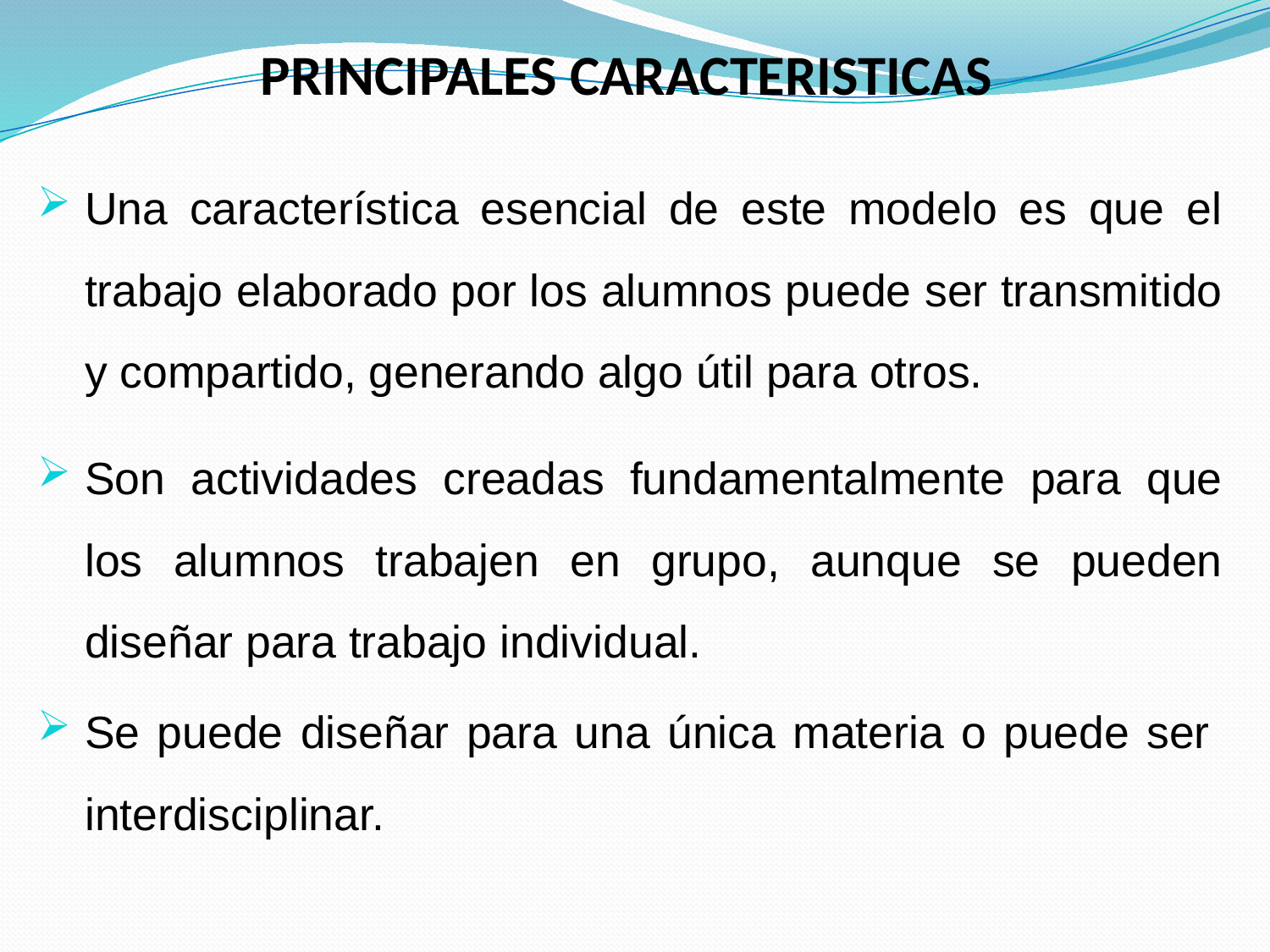

# PRINCIPALES CARACTERISTICAS
Una característica esencial de este modelo es que el trabajo elaborado por los alumnos puede ser transmitido y compartido, generando algo útil para otros.
Son actividades creadas fundamentalmente para que los alumnos trabajen en grupo, aunque se pueden diseñar para trabajo individual.
Se puede diseñar para una única materia o puede ser  interdisciplinar.